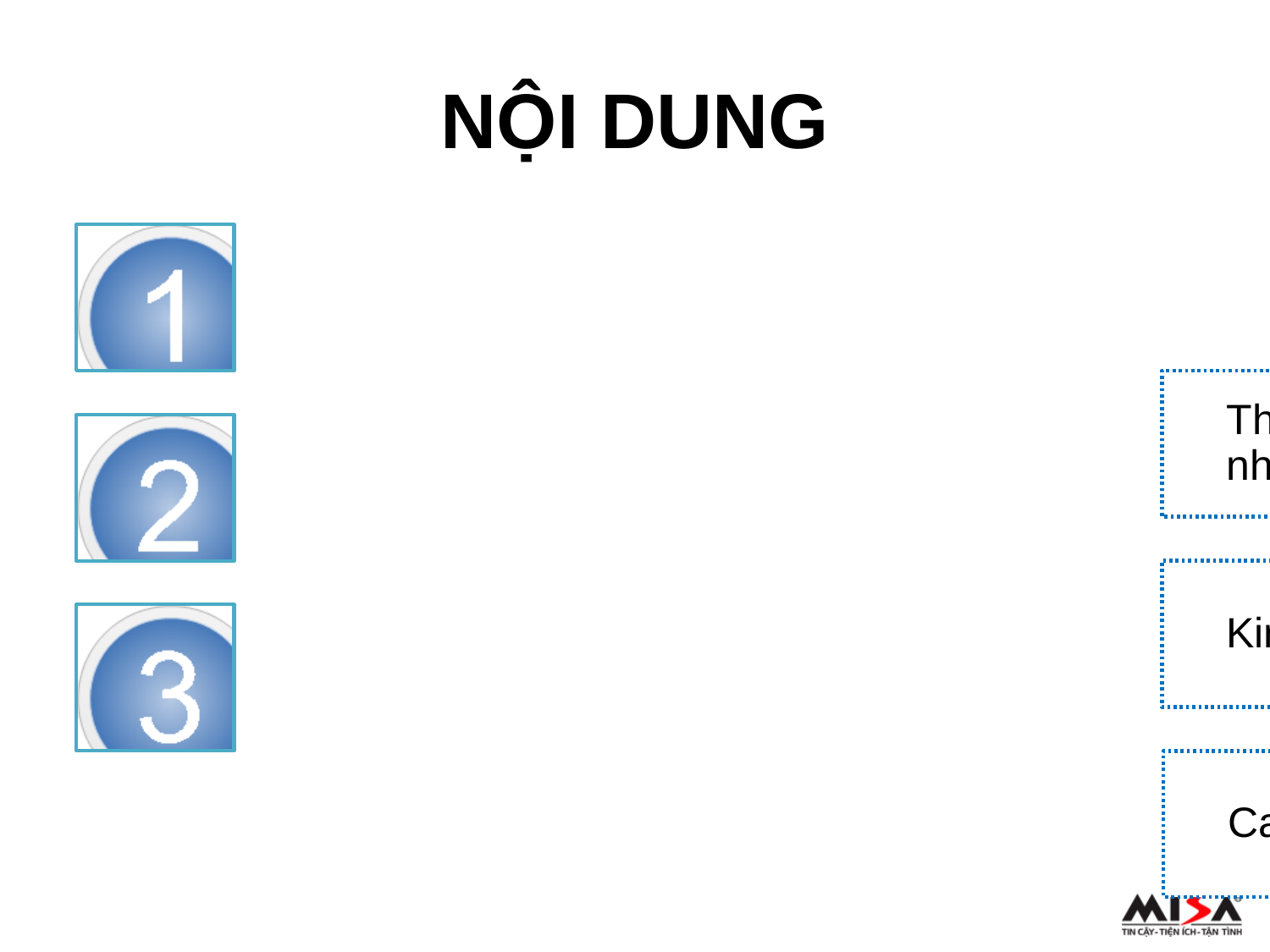

NỘI DUNG

Thời cơ chín muồi cho việc triển khai phần mềm như dịch vụ (SAAS)

Kinh nghiệm triển khai thành công của MISA

Case Study & Demo